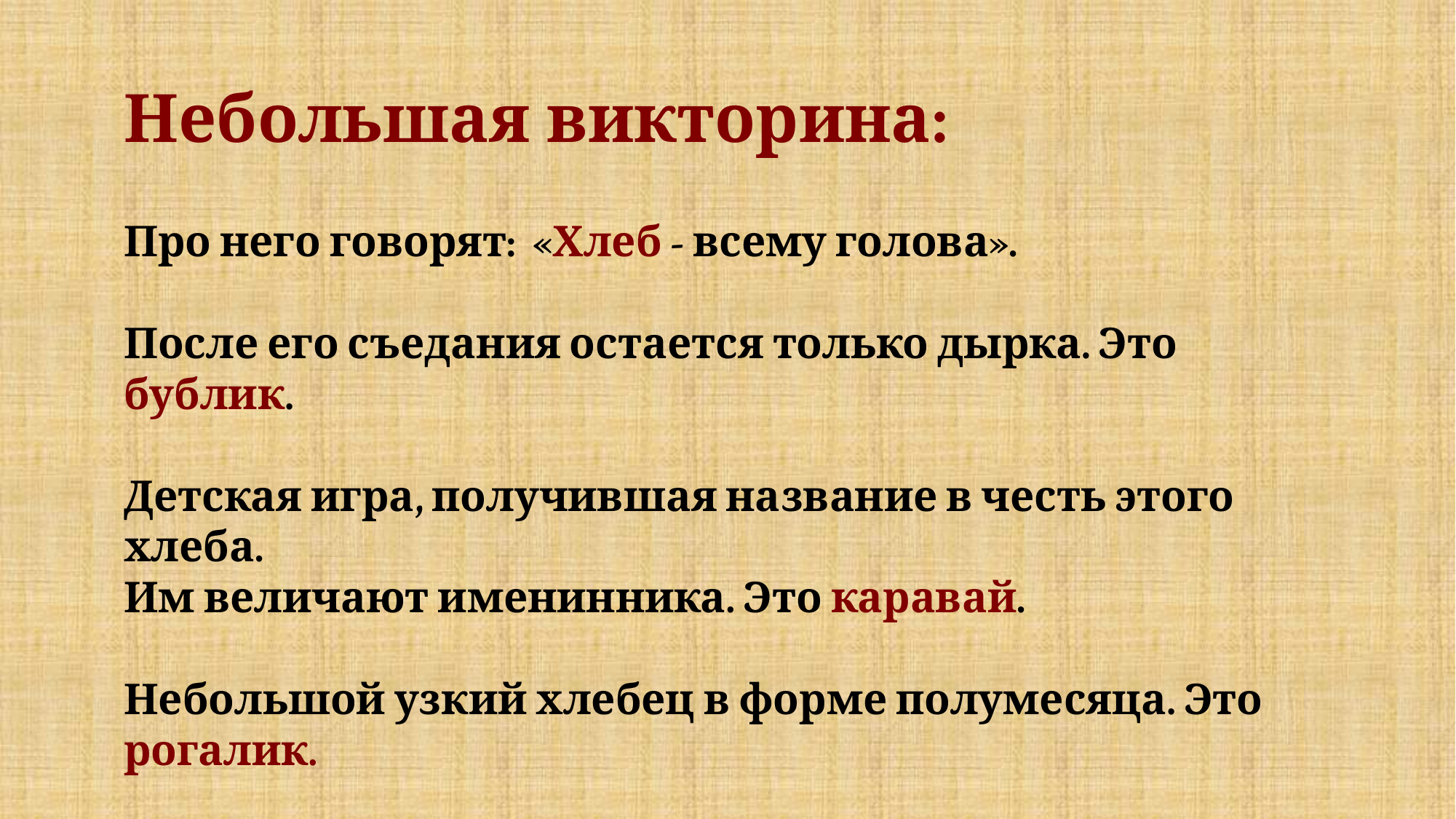

# Небольшая викторина:
Про него говорят:  «Хлеб - всему голова».
После его съедания остается только дырка. Это бублик.
Детская игра, получившая название в честь этого хлеба.
Им величают именинника. Это каравай.
Небольшой узкий хлебец в форме полумесяца. Это рогалик.
Гостей встречают хлебом и солью.